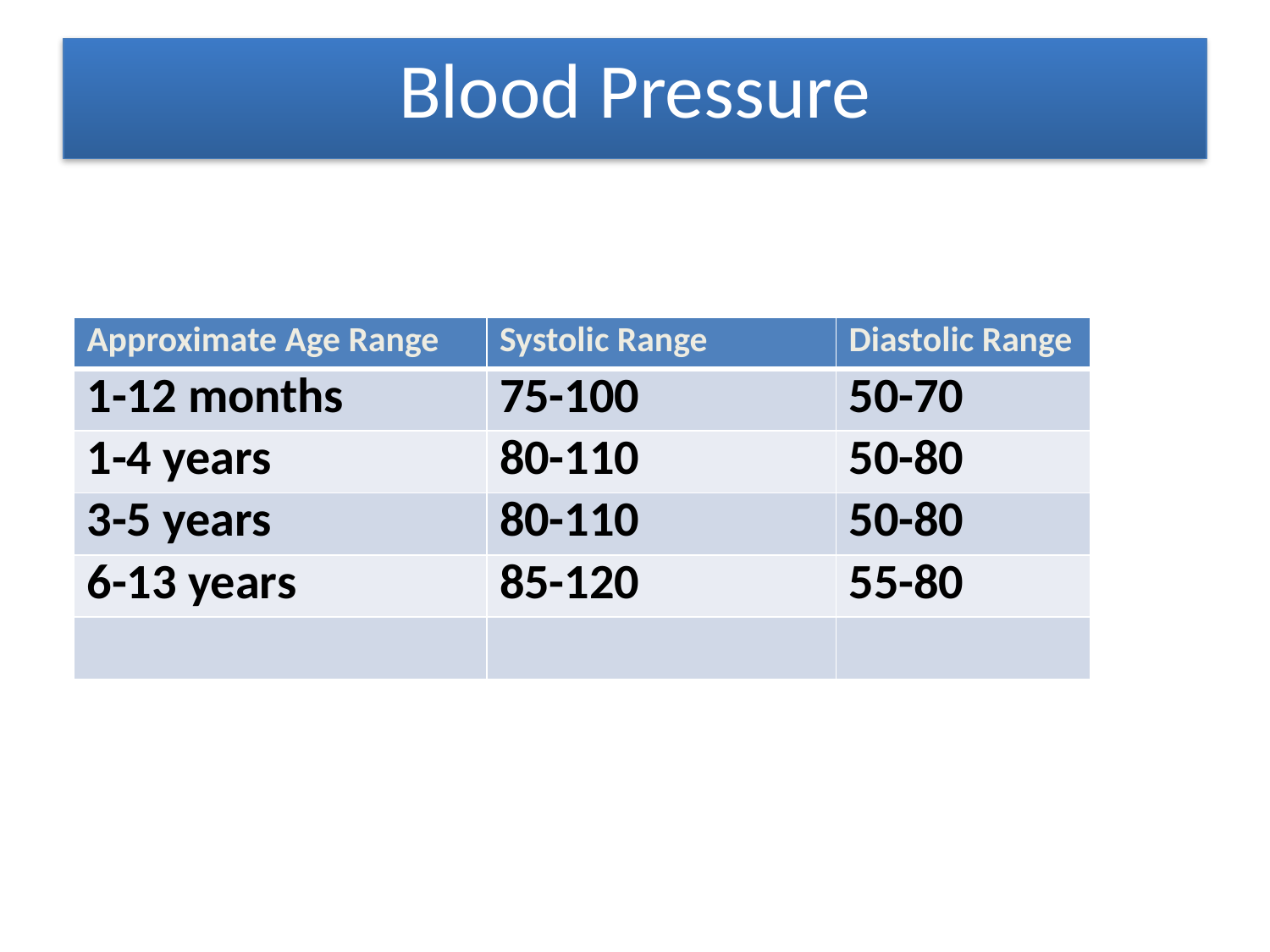

Blood Pressure
| Approximate Age Range | Systolic Range | Diastolic Range |
| --- | --- | --- |
| 1-12 months | 75-100 | 50-70 |
| 1-4 years | 80-110 | 50-80 |
| 3-5 years | 80-110 | 50-80 |
| 6-13 years | 85-120 | 55-80 |
|  |  |  |